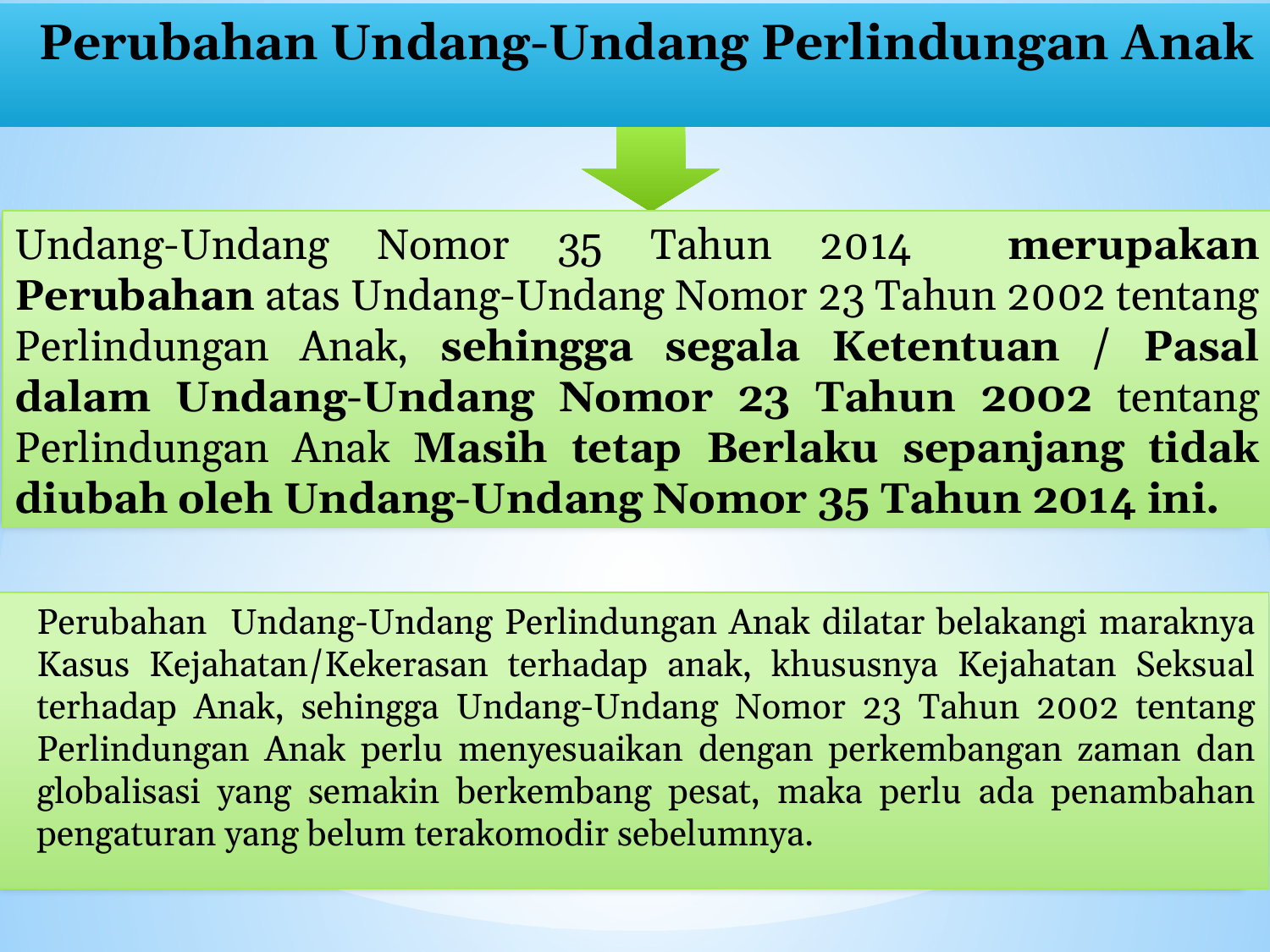

Perubahan Undang-Undang Perlindungan Anak

Undang-Undang Nomor 35 Tahun 2014  merupakan Perubahan atas Undang-Undang Nomor 23 Tahun 2002 tentang Perlindungan Anak, sehingga segala Ketentuan / Pasal dalam Undang-Undang Nomor 23 Tahun 2002 tentang Perlindungan Anak Masih tetap Berlaku sepanjang tidak diubah oleh Undang-Undang Nomor 35 Tahun 2014 ini.
Perubahan  Undang-Undang Perlindungan Anak dilatar belakangi maraknya Kasus Kejahatan/Kekerasan terhadap anak, khususnya Kejahatan Seksual terhadap Anak, sehingga Undang-Undang Nomor 23 Tahun 2002 tentang Perlindungan Anak perlu menyesuaikan dengan perkembangan zaman dan globalisasi yang semakin berkembang pesat, maka perlu ada penambahan pengaturan yang belum terakomodir sebelumnya.